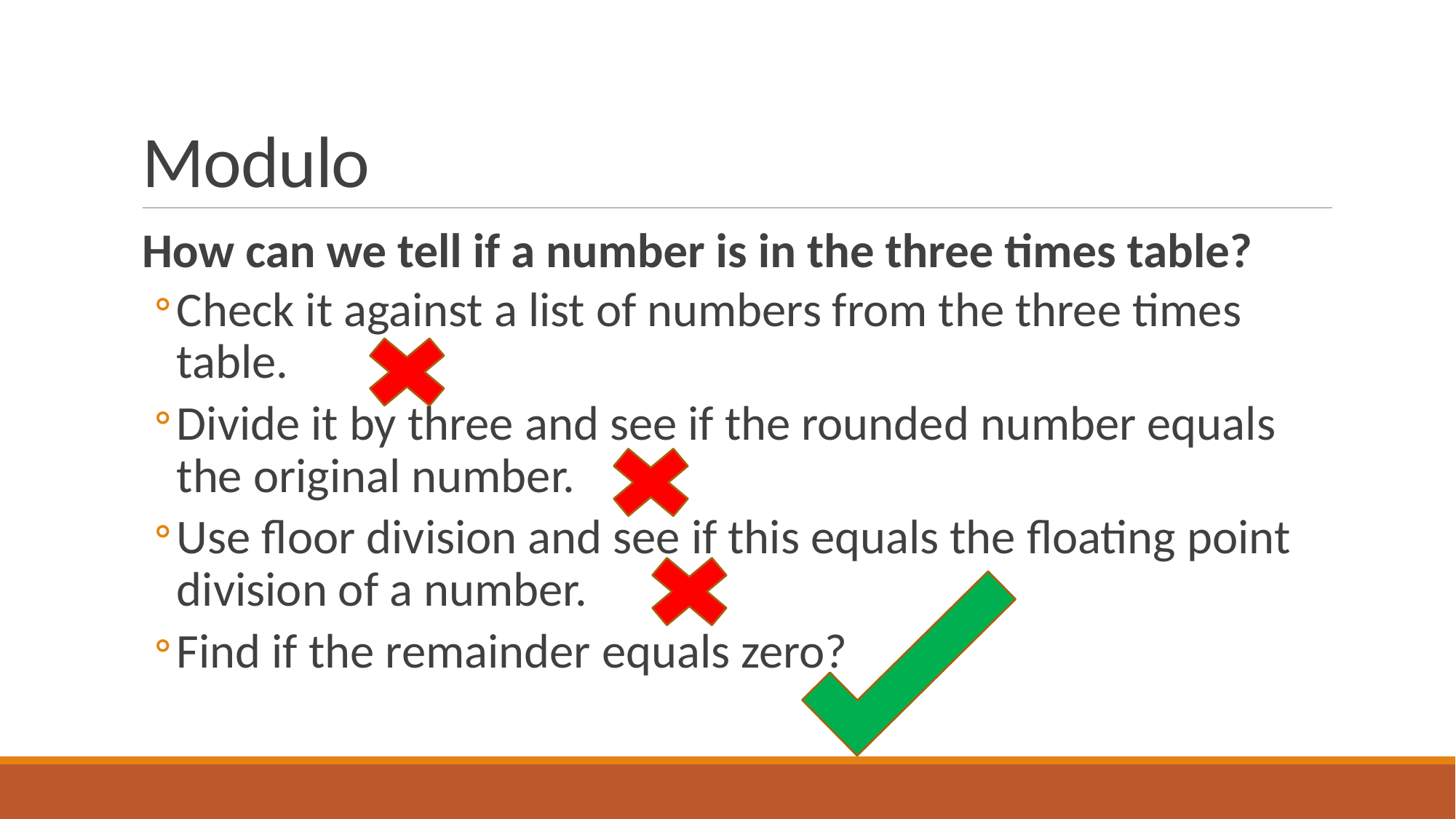

# Modulo
How can we tell if a number is in the three times table?
Check it against a list of numbers from the three times table.
Divide it by three and see if the rounded number equals the original number.
Use floor division and see if this equals the floating point division of a number.
Find if the remainder equals zero?